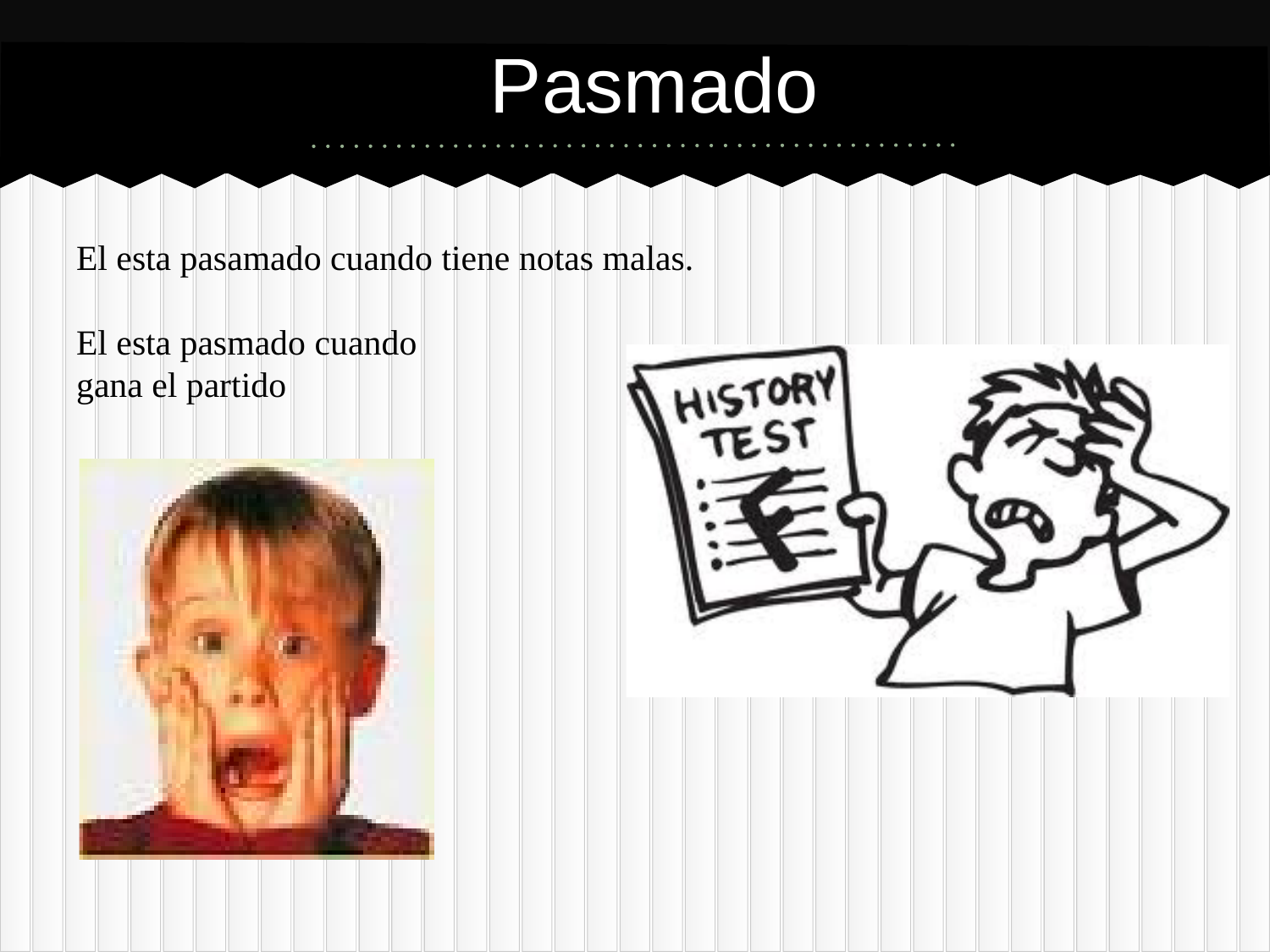

# Pasmado
El esta pasamado cuando tiene notas malas.

El esta pasmado cuando
gana el partido